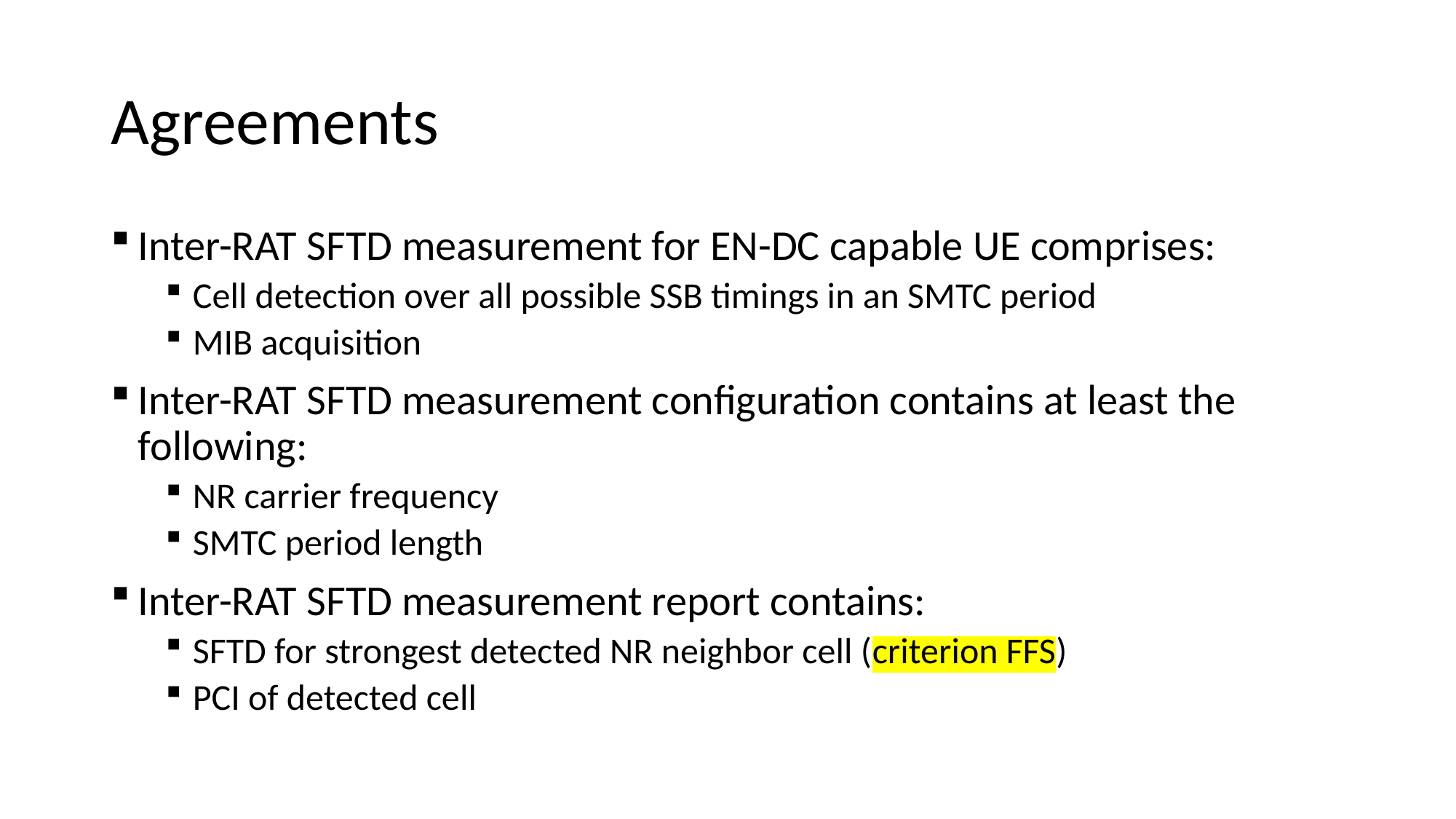

# Agreements
Inter-RAT SFTD measurement for EN-DC capable UE comprises:
Cell detection over all possible SSB timings in an SMTC period
MIB acquisition
Inter-RAT SFTD measurement configuration contains at least the following:
NR carrier frequency
SMTC period length
Inter-RAT SFTD measurement report contains:
SFTD for strongest detected NR neighbor cell (criterion FFS)
PCI of detected cell